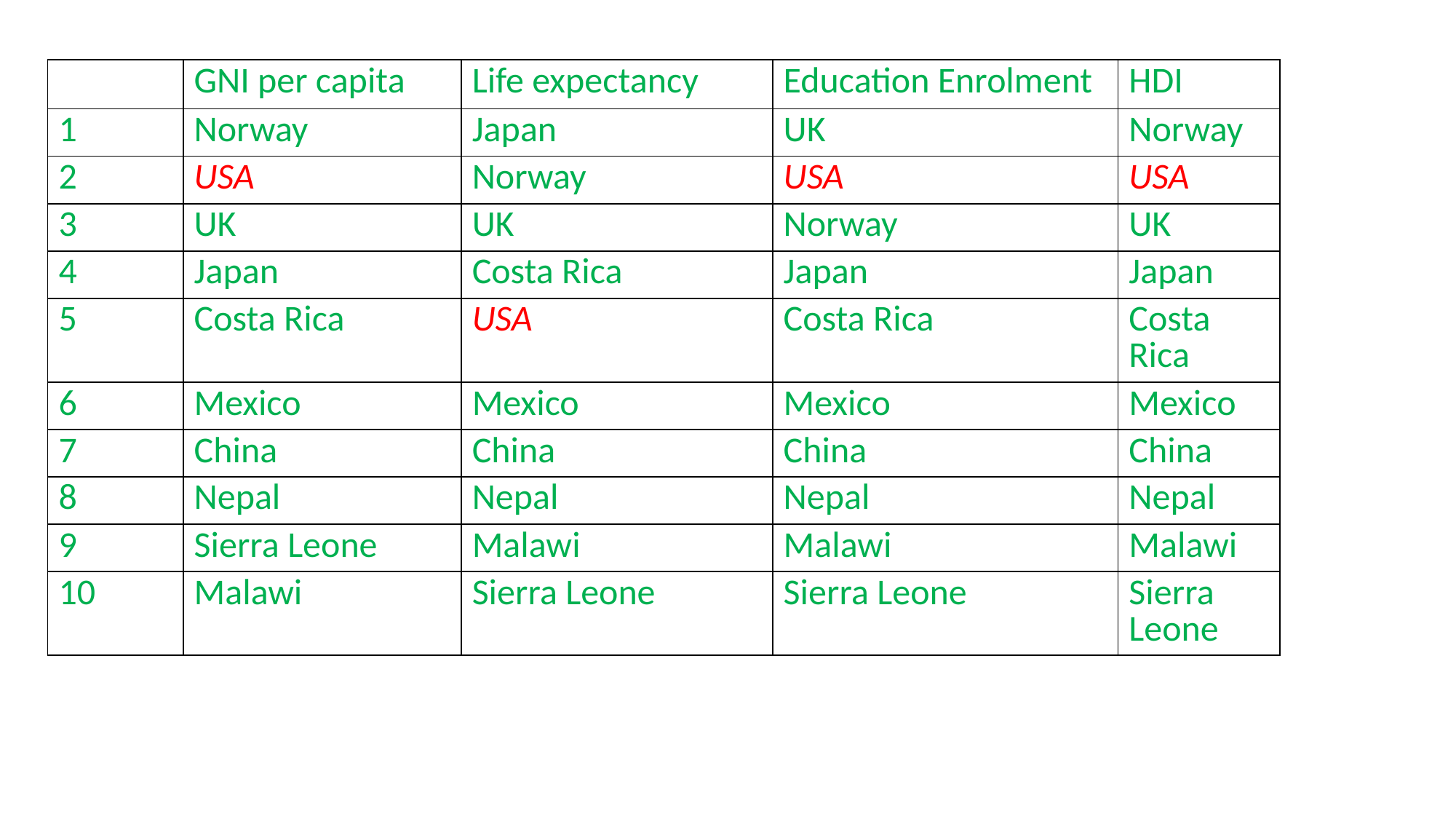

|  | GNI per capita | Life expectancy | Education Enrolment | HDI |
| --- | --- | --- | --- | --- |
| 1 | Norway | Japan | UK | Norway |
| 2 | USA | Norway | USA | USA |
| 3 | UK | UK | Norway | UK |
| 4 | Japan | Costa Rica | Japan | Japan |
| 5 | Costa Rica | USA | Costa Rica | Costa Rica |
| 6 | Mexico | Mexico | Mexico | Mexico |
| 7 | China | China | China | China |
| 8 | Nepal | Nepal | Nepal | Nepal |
| 9 | Sierra Leone | Malawi | Malawi | Malawi |
| 10 | Malawi | Sierra Leone | Sierra Leone | Sierra Leone |